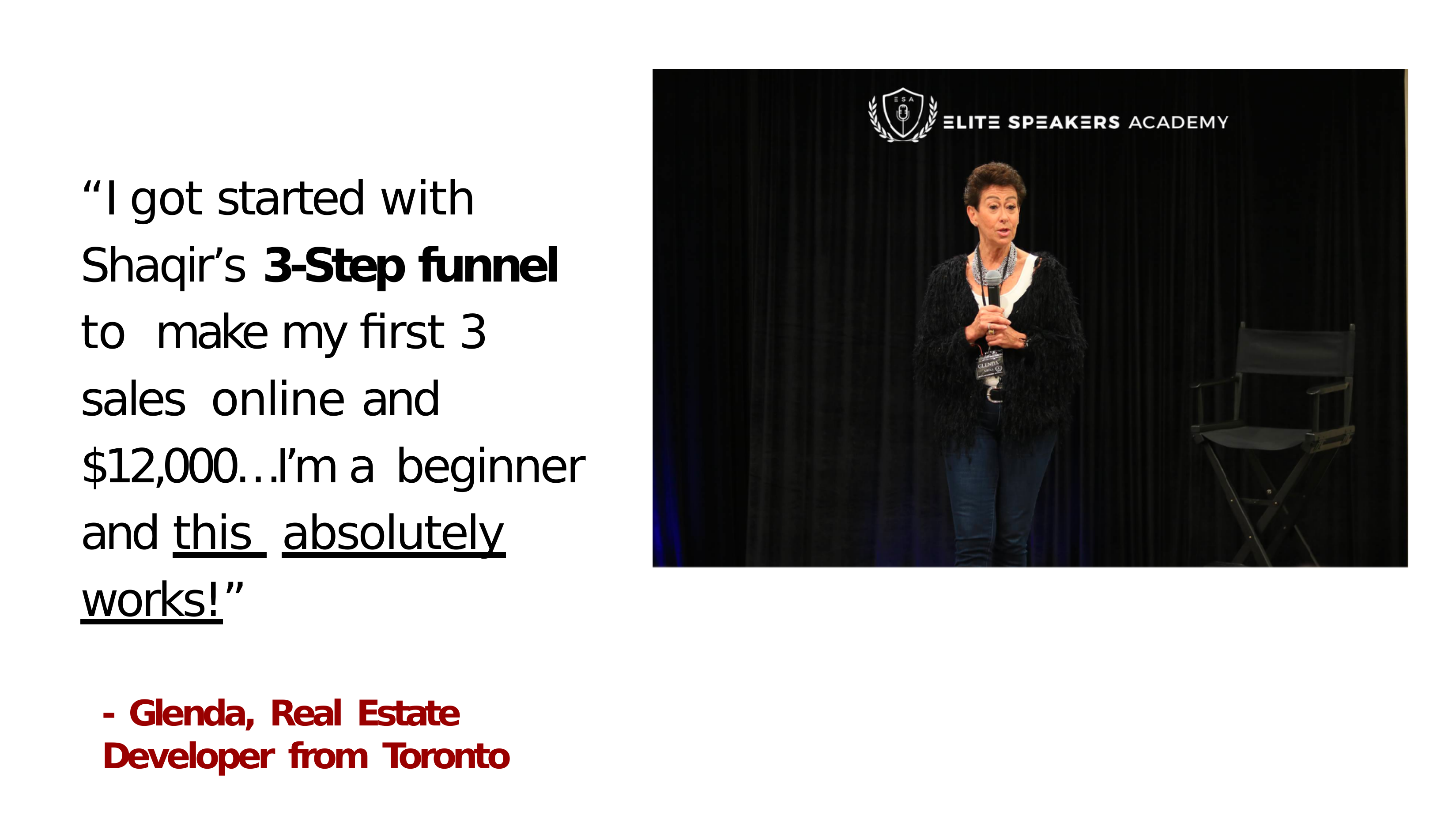

“I got started with  Shaqir’s 3-Step funnel to  make my first 3 sales  online and $12,000…I’m a  beginner and this  absolutely works!”

- Glenda, Real Estate Developer from Toronto